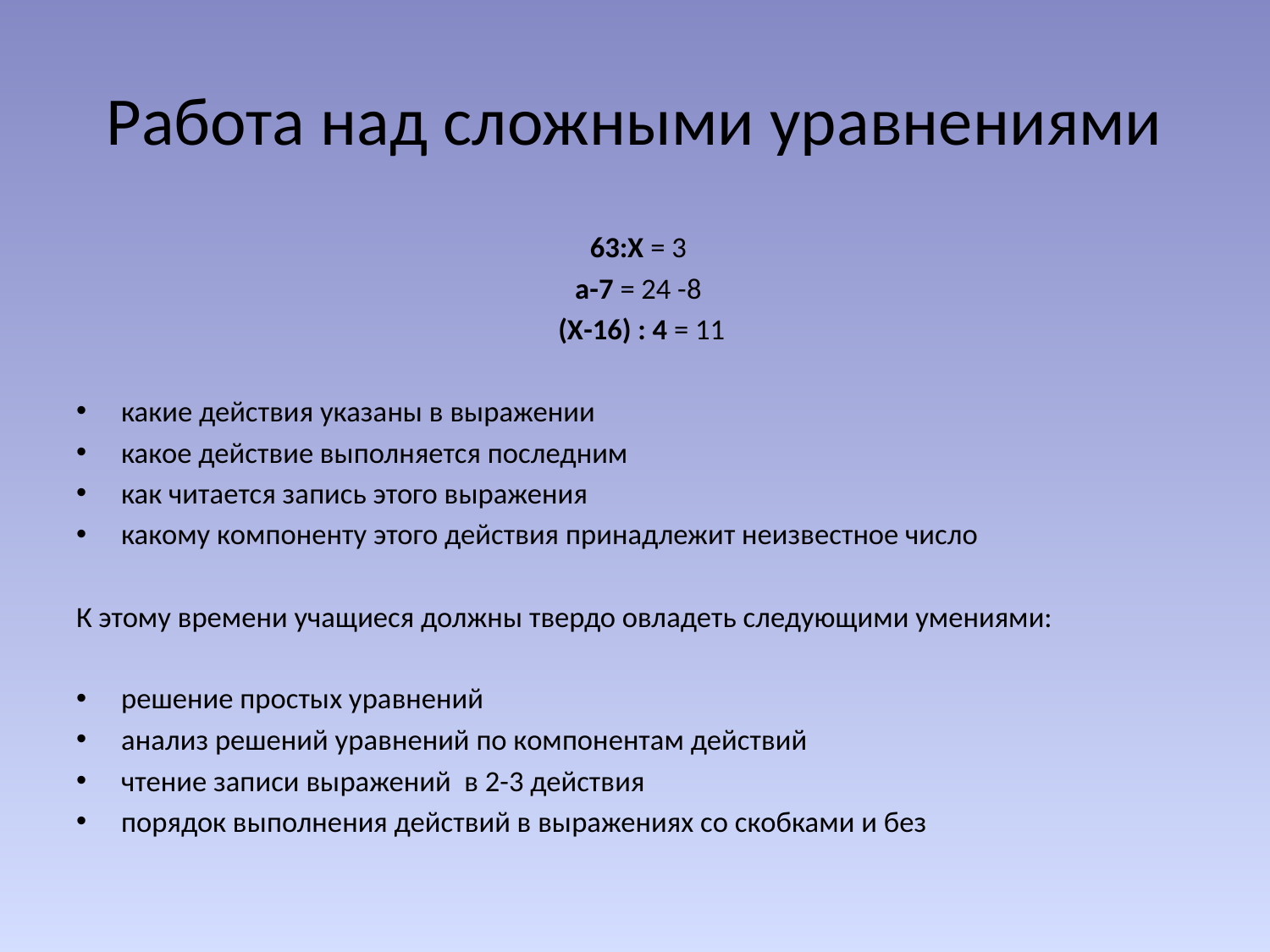

# Работа над сложными уравнениями
 63:Х = 3
 а-7 = 24 -8
  (Х-16) : 4 = 11

какие действия указаны в выражении
какое действие выполняется последним
как читается запись этого выражения
какому компоненту этого действия принадлежит неизвестное число

К этому времени учащиеся должны твердо овладеть следующими умениями:

решение простых уравнений
анализ решений уравнений по компонентам действий
чтение записи выражений  в 2-3 действия
порядок выполнения действий в выражениях со скобками и без